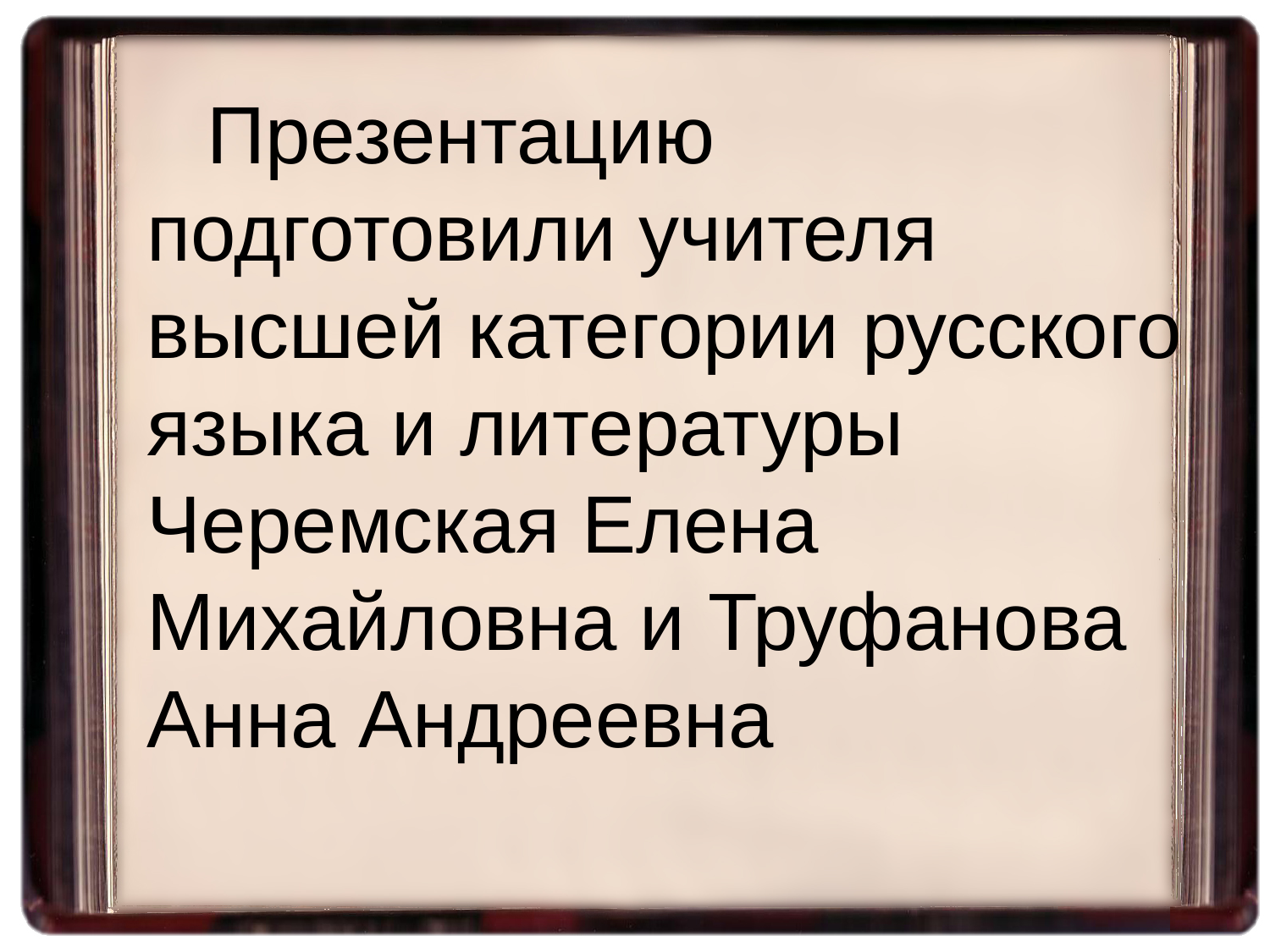

Презентацию подготовили учителя высшей категории русского языка и литературы Черемская Елена Михайловна и Труфанова Анна Андреевна